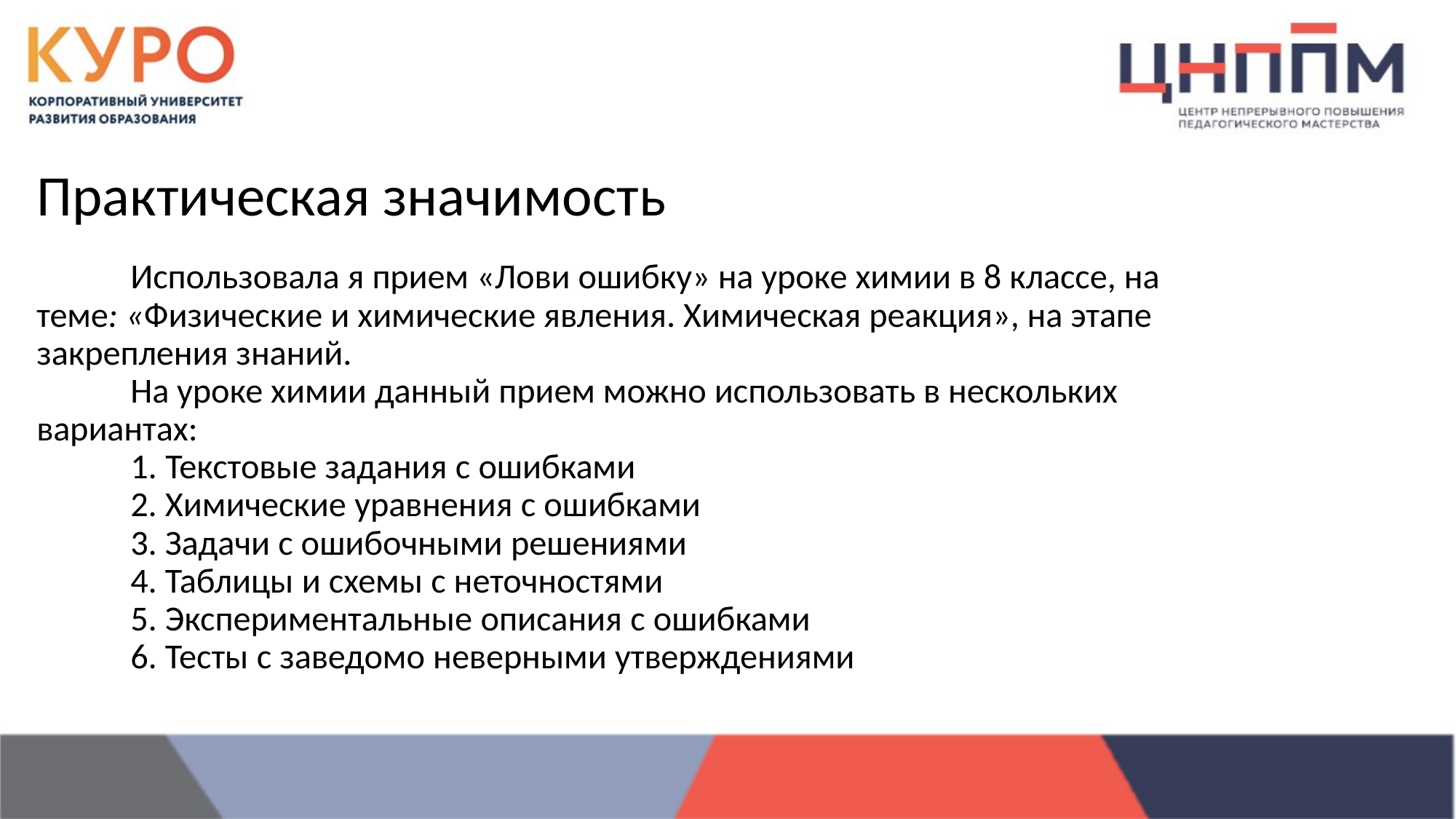

Практическая значимость
	Использовала я прием «Лови ошибку» на уроке химии в 8 классе, на теме: «Физические и химические явления. Химическая реакция», на этапе закрепления знаний.
	На уроке химии данный прием можно использовать в нескольких вариантах:
	1. Текстовые задания с ошибками
	2. Химические уравнения с ошибками
	3. Задачи с ошибочными решениями
	4. Таблицы и схемы с неточностями
	5. Экспериментальные описания с ошибками
	6. Тесты с заведомо неверными утверждениями